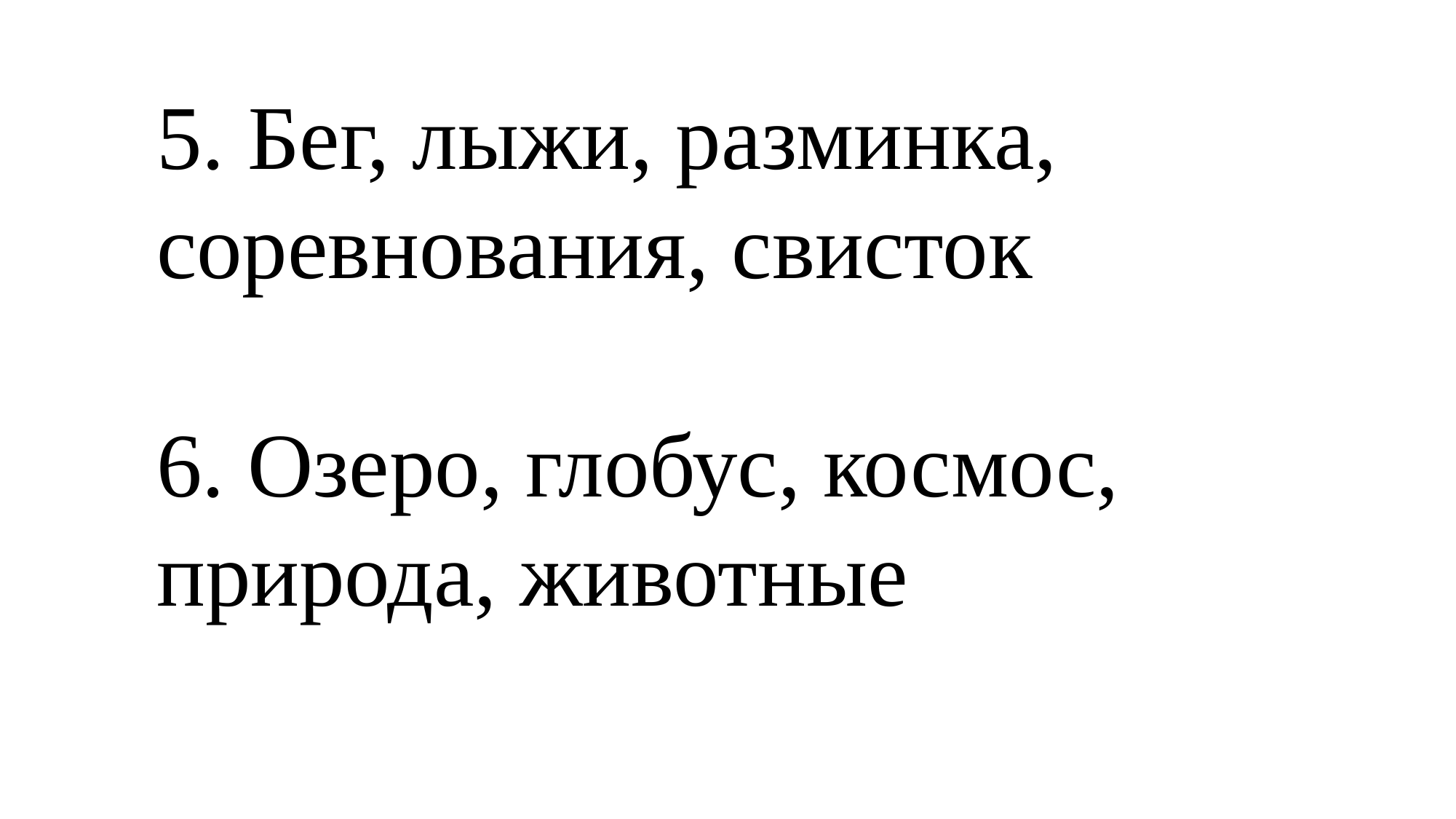

5. Бег, лыжи, разминка, соревнования, свисток

6. Озеро, глобус, космос, природа, животные